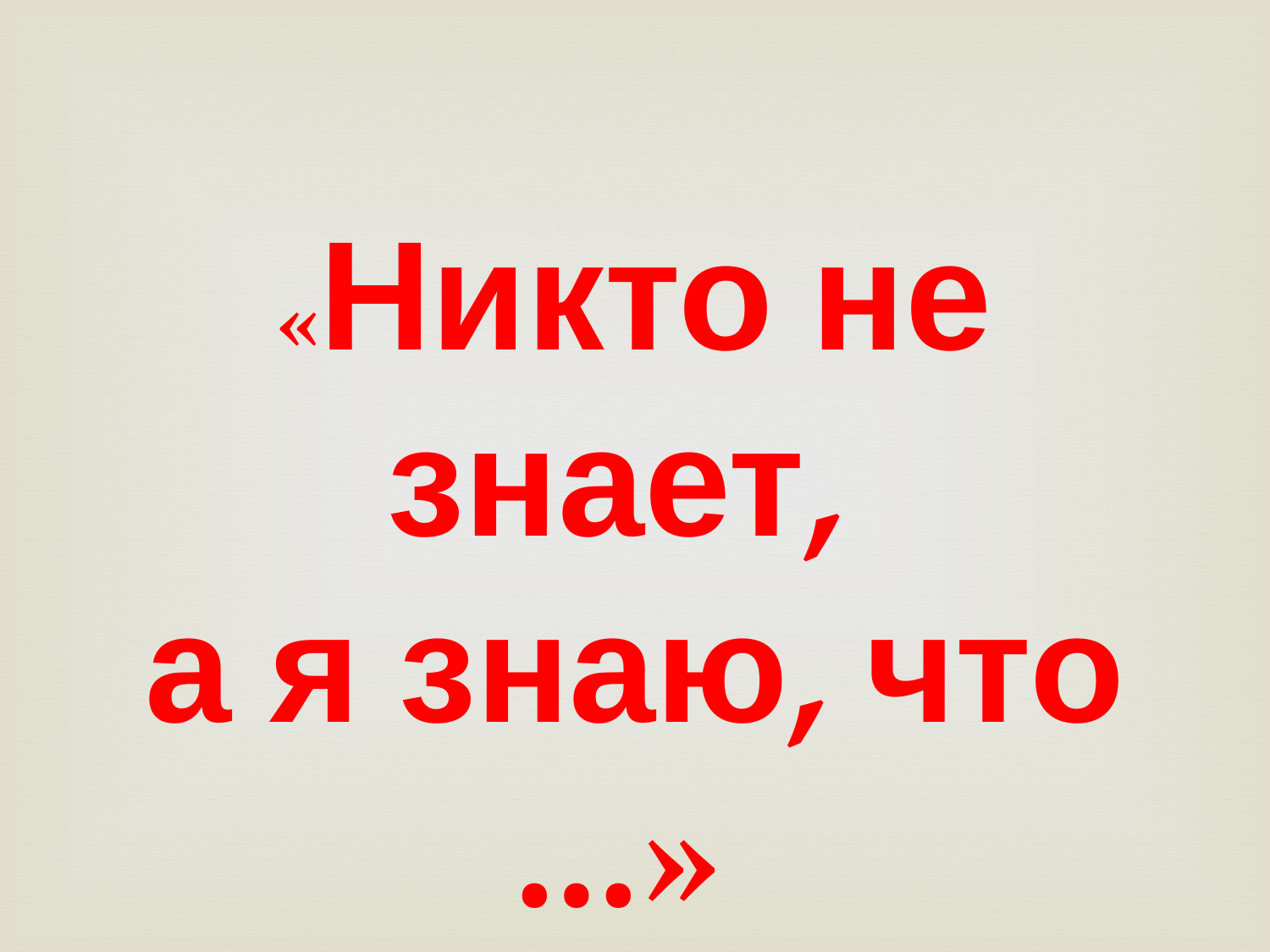

«Никто не знает,
а я знаю, что …»